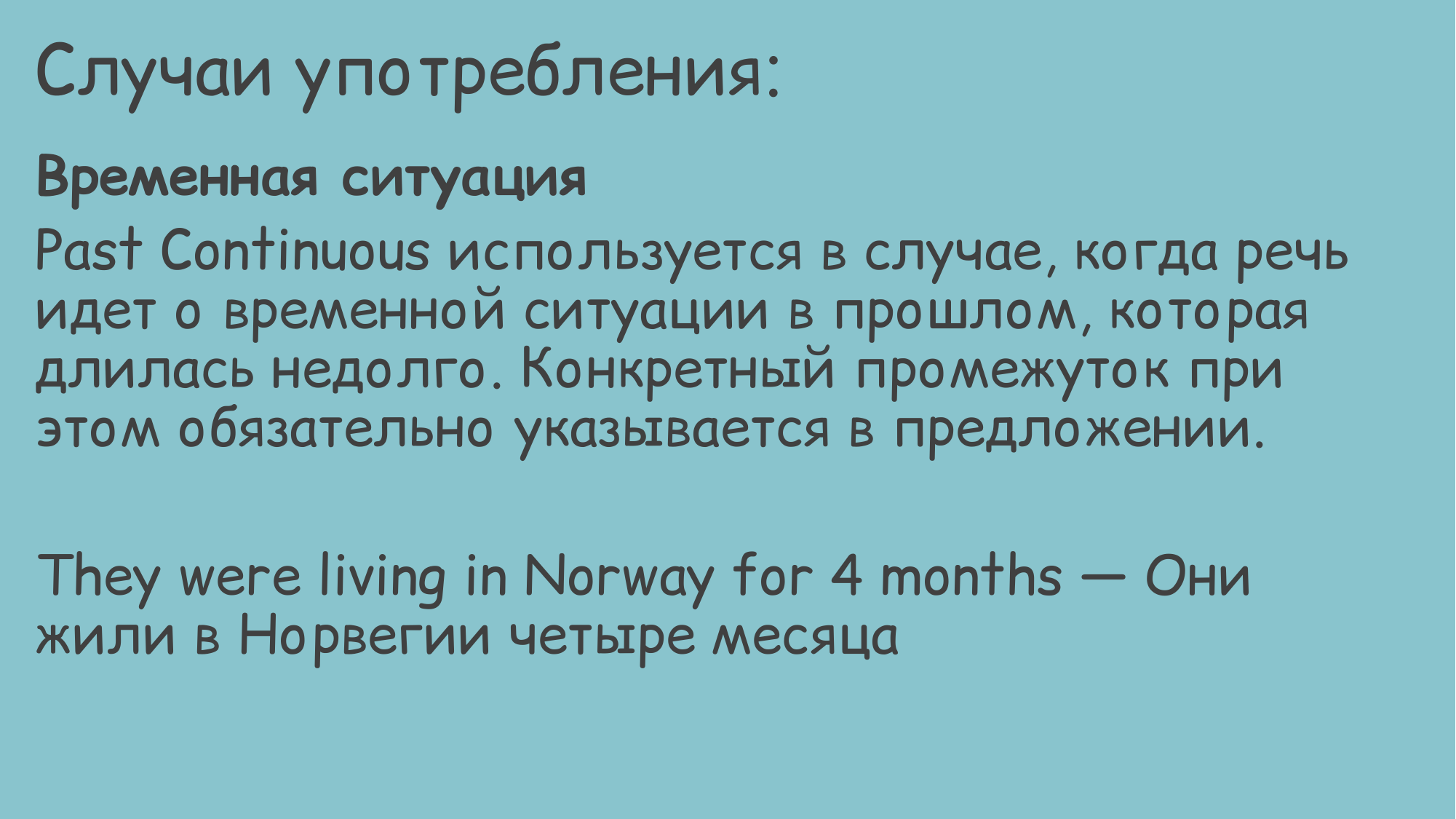

# Случаи употребления:
Временная ситуация
Past Continuous используется в случае, когда речь идет о временной ситуации в прошлом, которая длилась недолго. Конкретный промежуток при этом обязательно указывается в предложении.

They were living in Norway for 4 months — Они жили в Норвегии четыре месяца